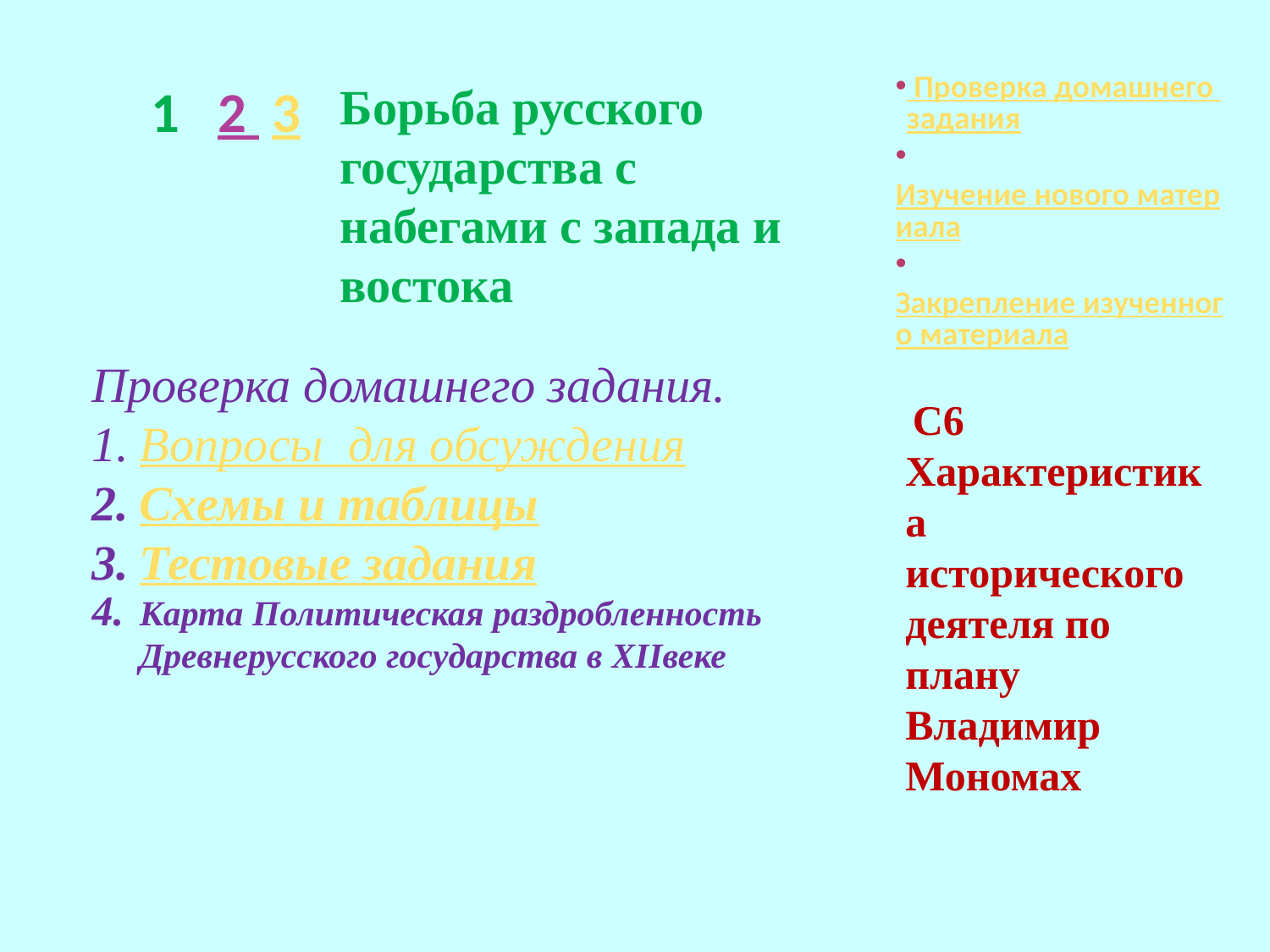

Проверка домашнего задания
 Изучение нового материала
  Закрепление изученного материала
1   2  3
Борьба русского государства с набегами с запада и востока
Проверка домашнего задания.
Вопросы  для обсуждения
Схемы и таблицы
Тестовые задания
Карта Политическая раздробленность Древнерусского государства в XIIвеке

 С6 Характеристика  исторического деятеля по плану
Владимир Мономах